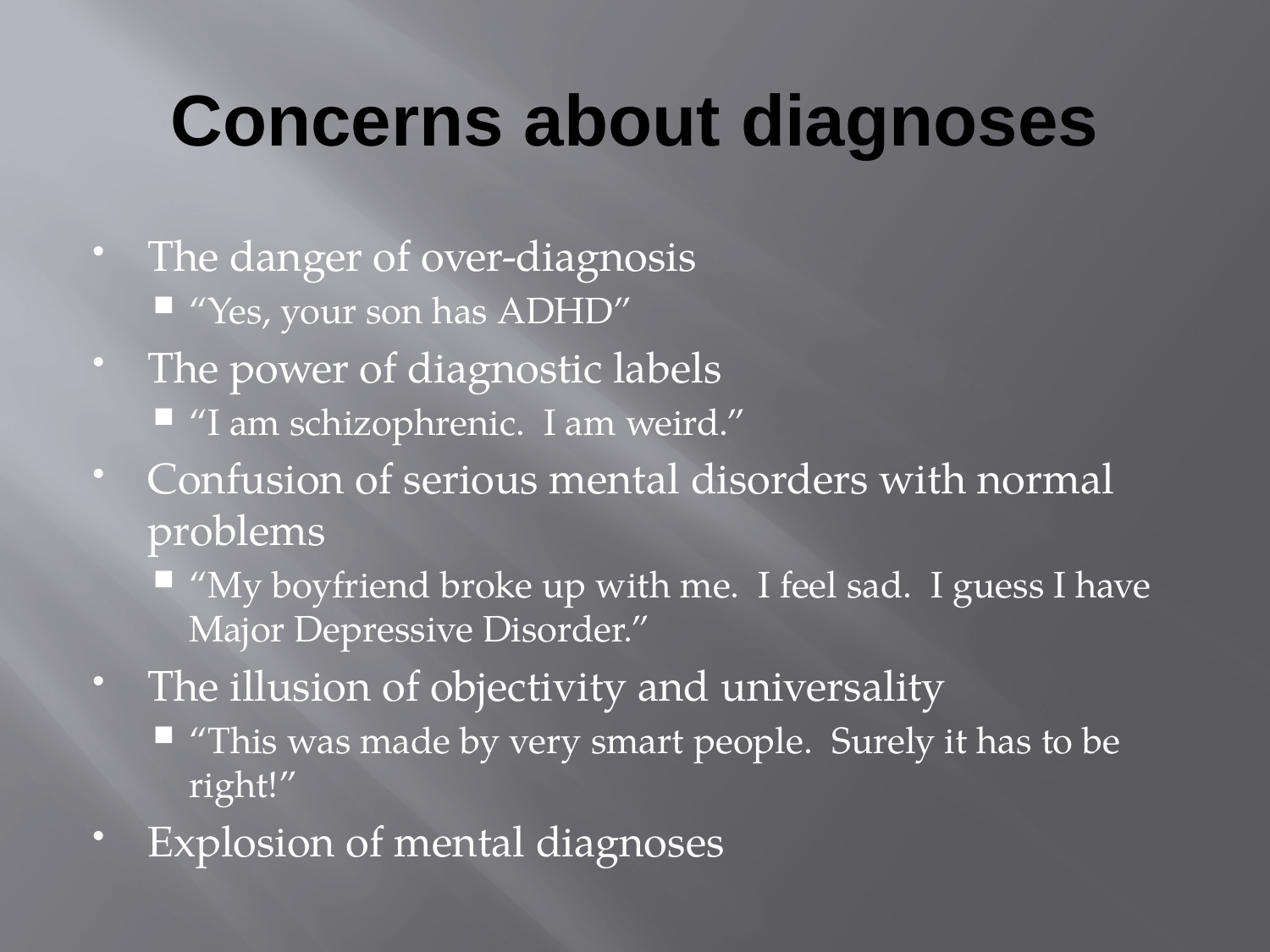

# Concerns about diagnoses
The danger of over-diagnosis
“Yes, your son has ADHD”
The power of diagnostic labels
“I am schizophrenic.  I am weird.”
Confusion of serious mental disorders with normal problems
“My boyfriend broke up with me.  I feel sad.  I guess I have Major Depressive Disorder.”
The illusion of objectivity and universality
“This was made by very smart people.  Surely it has to be right!”
Explosion of mental diagnoses